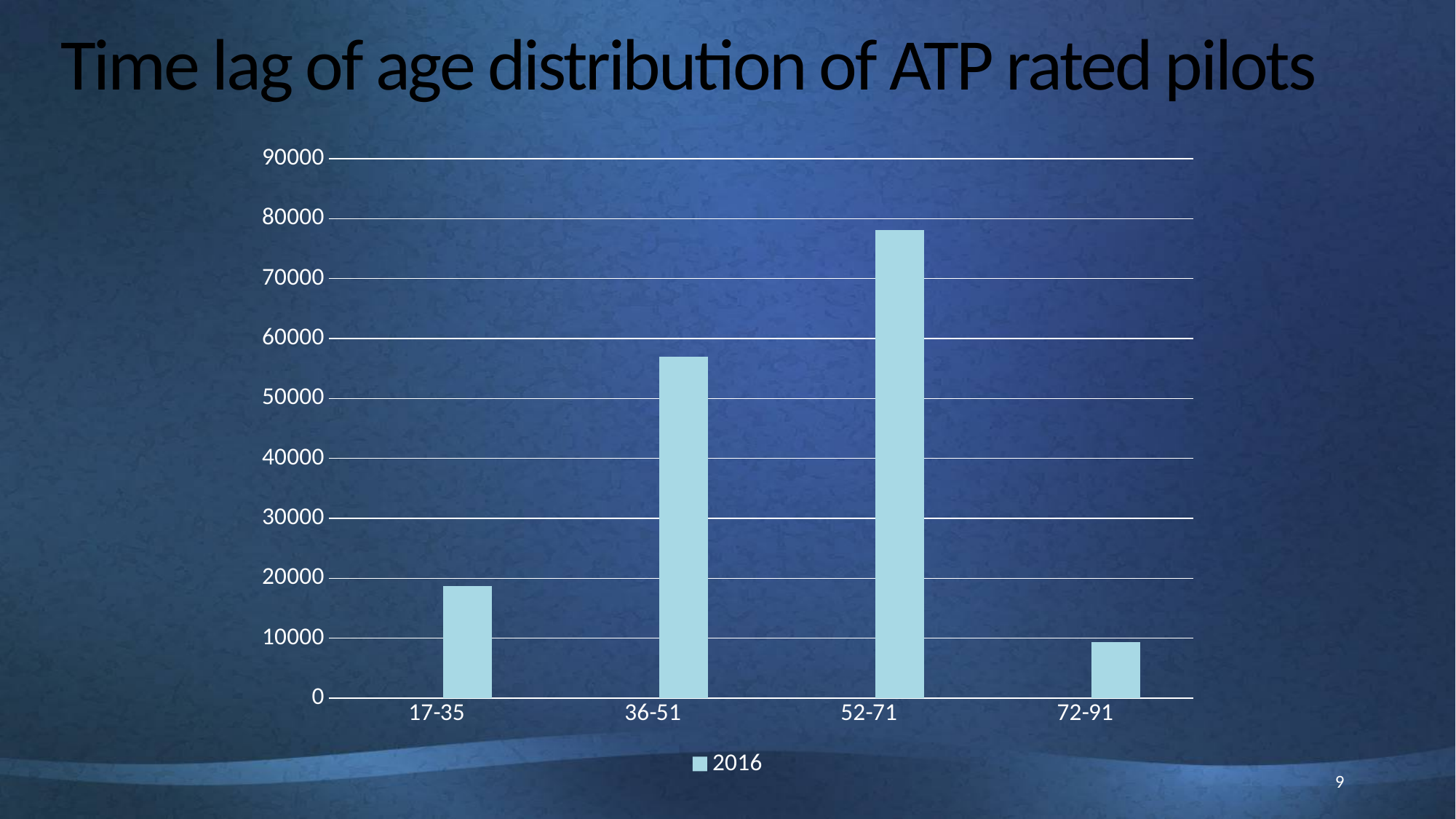

# Time lag of age distribution of ATP rated pilots

### Chart

| Category |  | 2016 |
|---|---|---|
| 17-35 | None | 18714.0 |
| 36-51 | None | 57022.0 |
| 52-71 | None | 78102.0 |
| 72-91 | None | 9382.0 |
9